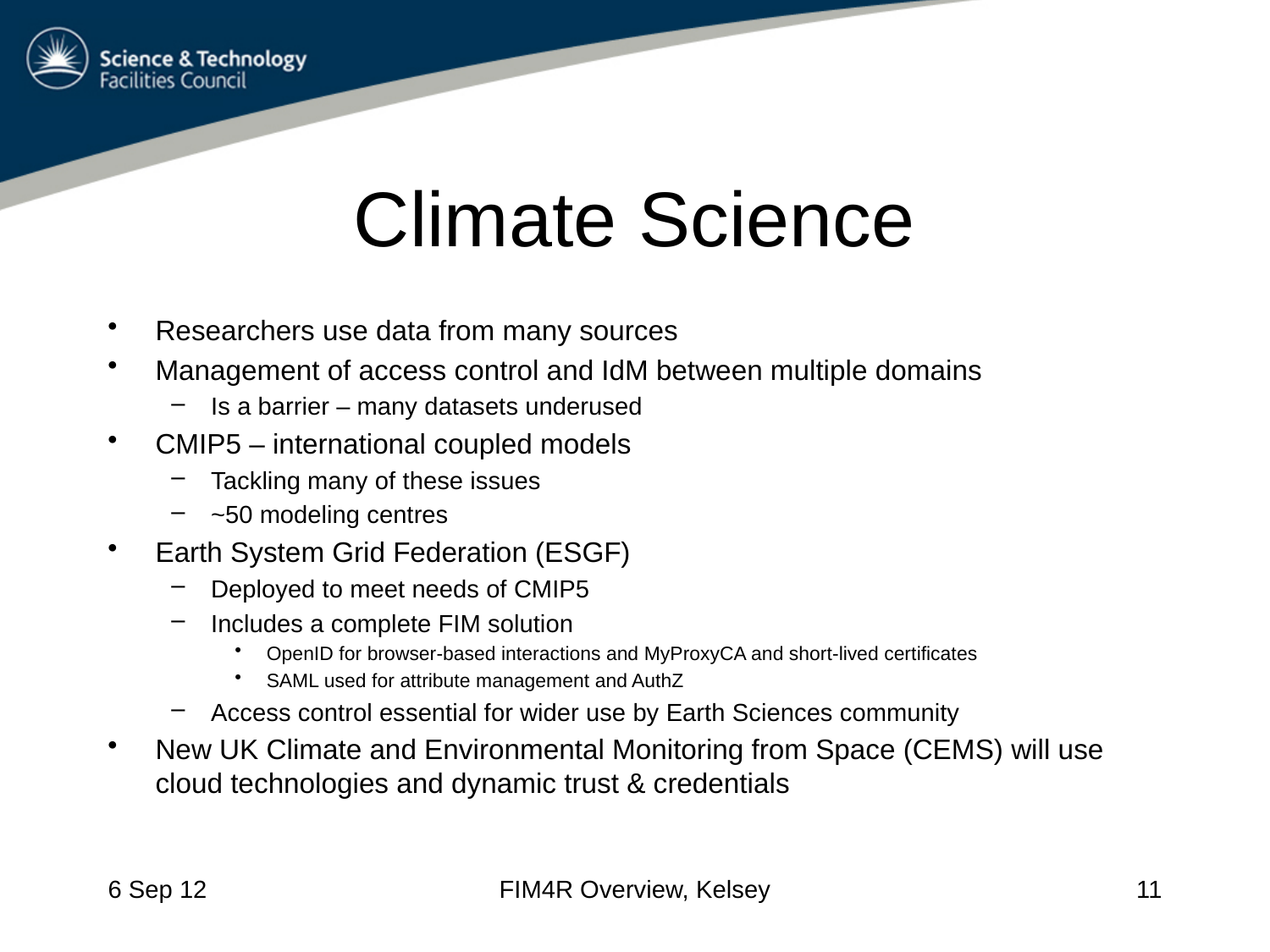

# Climate Science
Researchers use data from many sources
Management of access control and IdM between multiple domains
Is a barrier – many datasets underused
CMIP5 – international coupled models
Tackling many of these issues
~50 modeling centres
Earth System Grid Federation (ESGF)
Deployed to meet needs of CMIP5
Includes a complete FIM solution
OpenID for browser-based interactions and MyProxyCA and short-lived certificates
SAML used for attribute management and AuthZ
Access control essential for wider use by Earth Sciences community
New UK Climate and Environmental Monitoring from Space (CEMS) will use cloud technologies and dynamic trust & credentials
6 Sep 12
FIM4R Overview, Kelsey
11